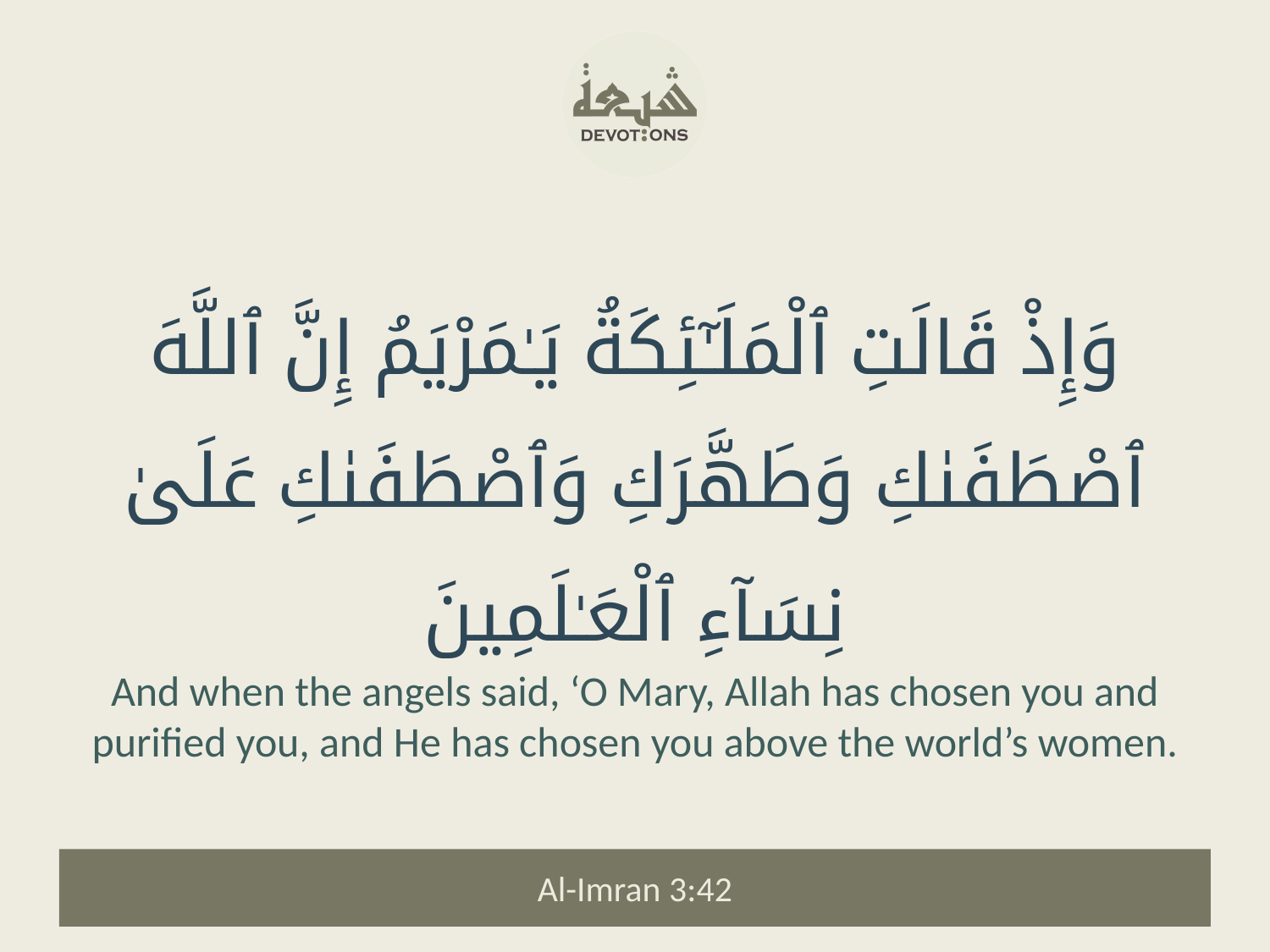

وَإِذْ قَالَتِ ٱلْمَلَـٰٓئِكَةُ يَـٰمَرْيَمُ إِنَّ ٱللَّهَ ٱصْطَفَىٰكِ وَطَهَّرَكِ وَٱصْطَفَىٰكِ عَلَىٰ نِسَآءِ ٱلْعَـٰلَمِينَ
And when the angels said, ‘O Mary, Allah has chosen you and purified you, and He has chosen you above the world’s women.
Al-Imran 3:42